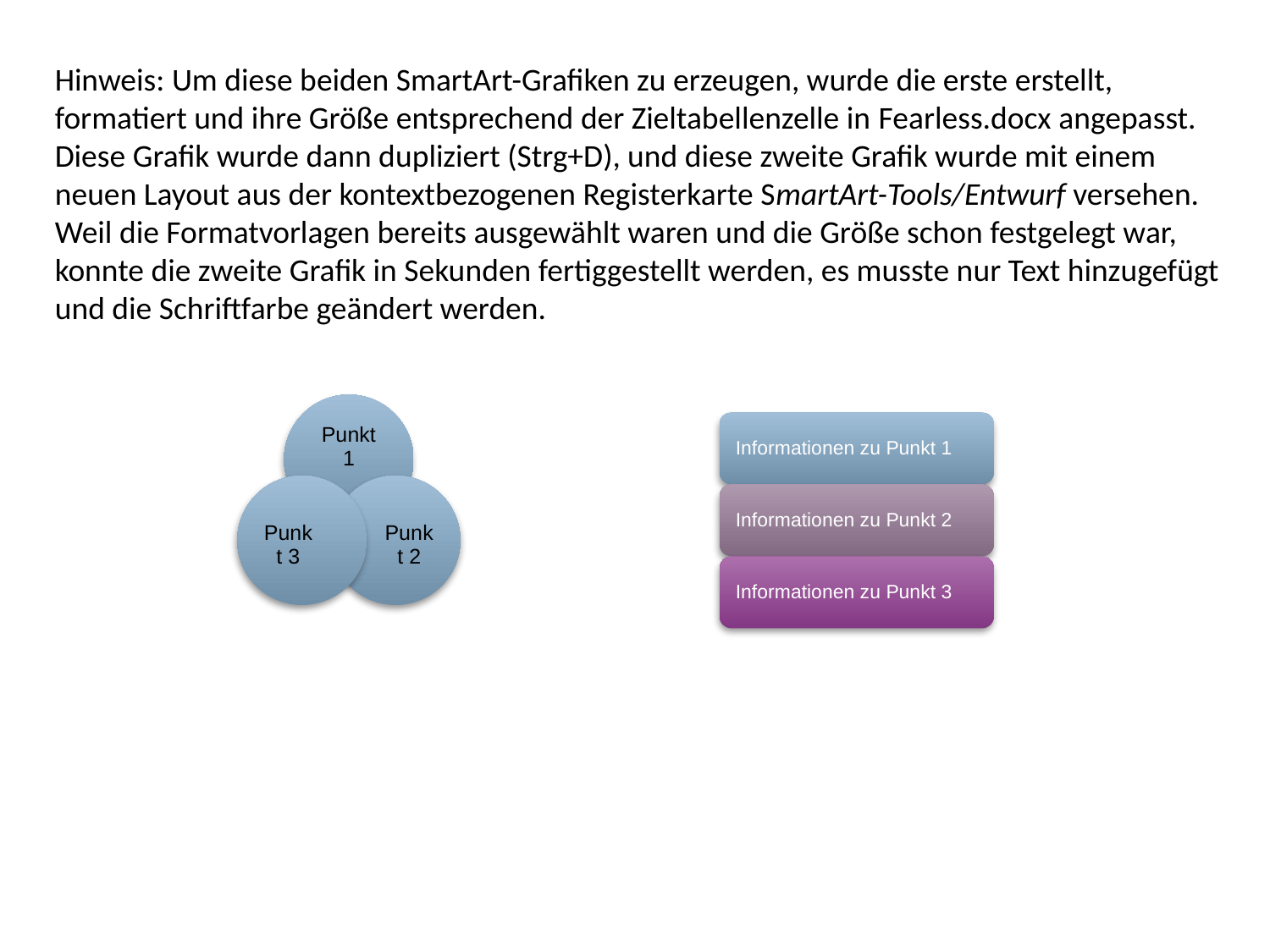

Hinweis: Um diese beiden SmartArt-Grafiken zu erzeugen, wurde die erste erstellt, formatiert und ihre Größe entsprechend der Zieltabellenzelle in Fearless.docx angepasst.
Diese Grafik wurde dann dupliziert (Strg+D), und diese zweite Grafik wurde mit einem neuen Layout aus der kontextbezogenen Registerkarte SmartArt-Tools/Entwurf versehen. Weil die Formatvorlagen bereits ausgewählt waren und die Größe schon festgelegt war, konnte die zweite Grafik in Sekunden fertiggestellt werden, es musste nur Text hinzugefügt und die Schriftfarbe geändert werden.
Punkt 1
Punkt 2
Punkt 3
Informationen zu Punkt 1
Informationen zu Punkt 2
Informationen zu Punkt 3